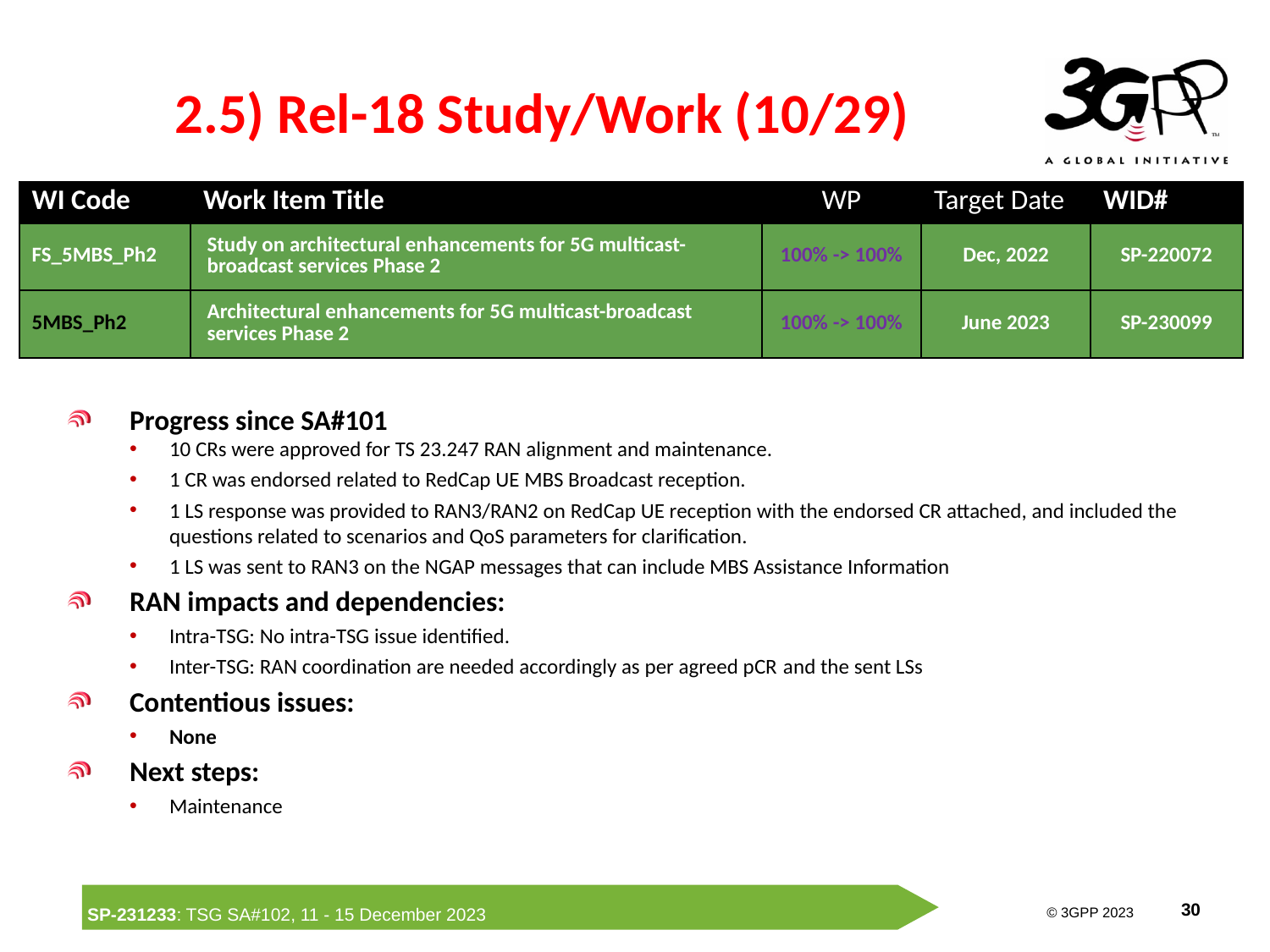

# 2.5) Rel-18 Study/Work (10/29)
| WI Code | Work Item Title | WP | Target Date | WID# |
| --- | --- | --- | --- | --- |
| FS\_5MBS\_Ph2 | Study on architectural enhancements for 5G multicast-broadcast services Phase 2 | 100% -> 100% | Dec, 2022 | SP-220072 |
| 5MBS\_Ph2 | Architectural enhancements for 5G multicast-broadcast services Phase 2 | 100% -> 100% | June 2023 | SP-230099 |
Progress since SA#101
10 CRs were approved for TS 23.247 RAN alignment and maintenance.
1 CR was endorsed related to RedCap UE MBS Broadcast reception.
1 LS response was provided to RAN3/RAN2 on RedCap UE reception with the endorsed CR attached, and included the questions related to scenarios and QoS parameters for clarification.
1 LS was sent to RAN3 on the NGAP messages that can include MBS Assistance Information
RAN impacts and dependencies:
Intra-TSG: No intra-TSG issue identified.
Inter-TSG: RAN coordination are needed accordingly as per agreed pCR and the sent LSs
Contentious issues:
None
Next steps:
Maintenance